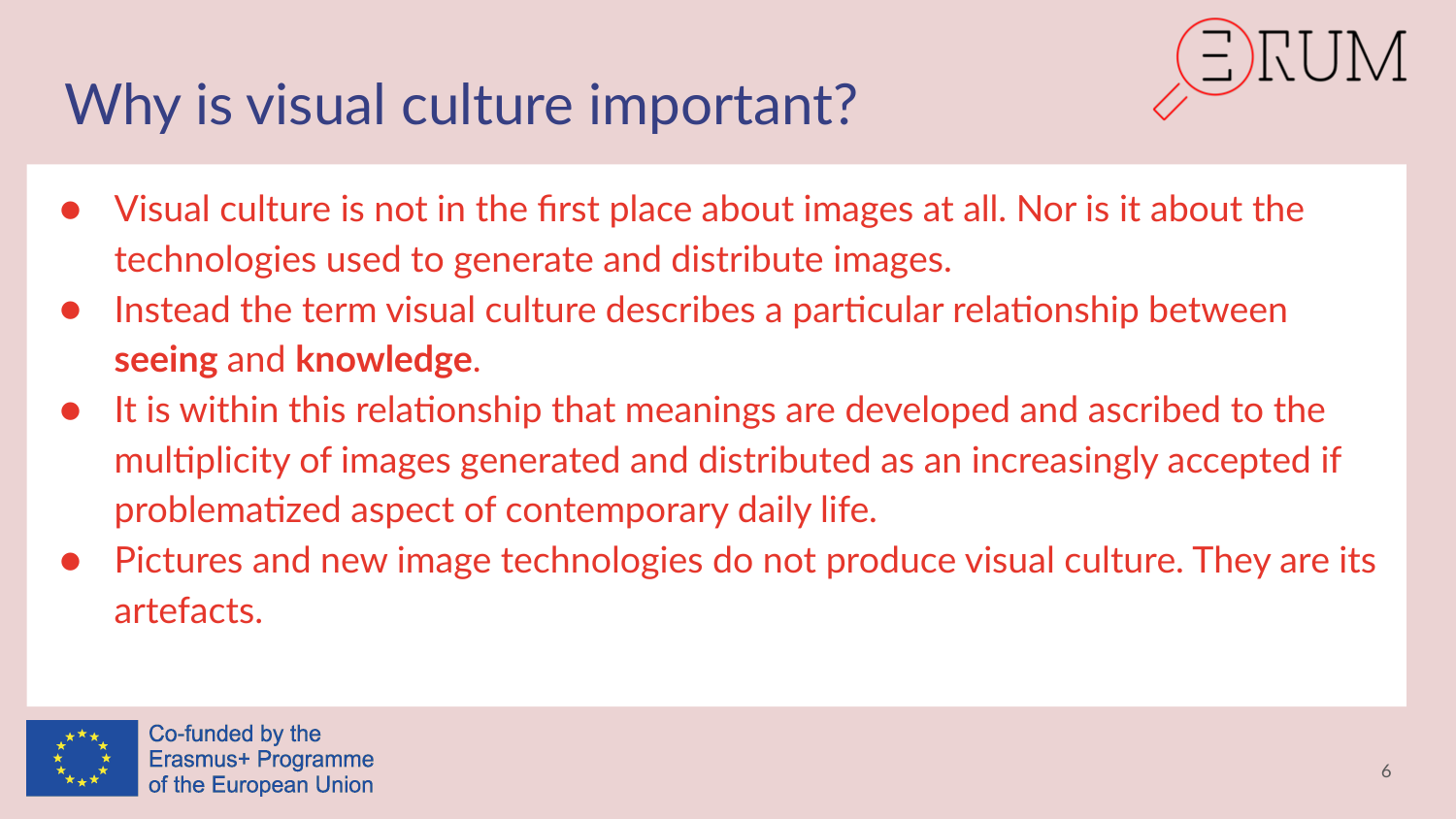

# Why is visual culture important?
Visual culture is not in the first place about images at all. Nor is it about the technologies used to generate and distribute images.
Instead the term visual culture describes a particular relationship between seeing and knowledge.
It is within this relationship that meanings are developed and ascribed to the multiplicity of images generated and distributed as an increasingly accepted if problematized aspect of contemporary daily life.
Pictures and new image technologies do not produce visual culture. They are its artefacts.

6